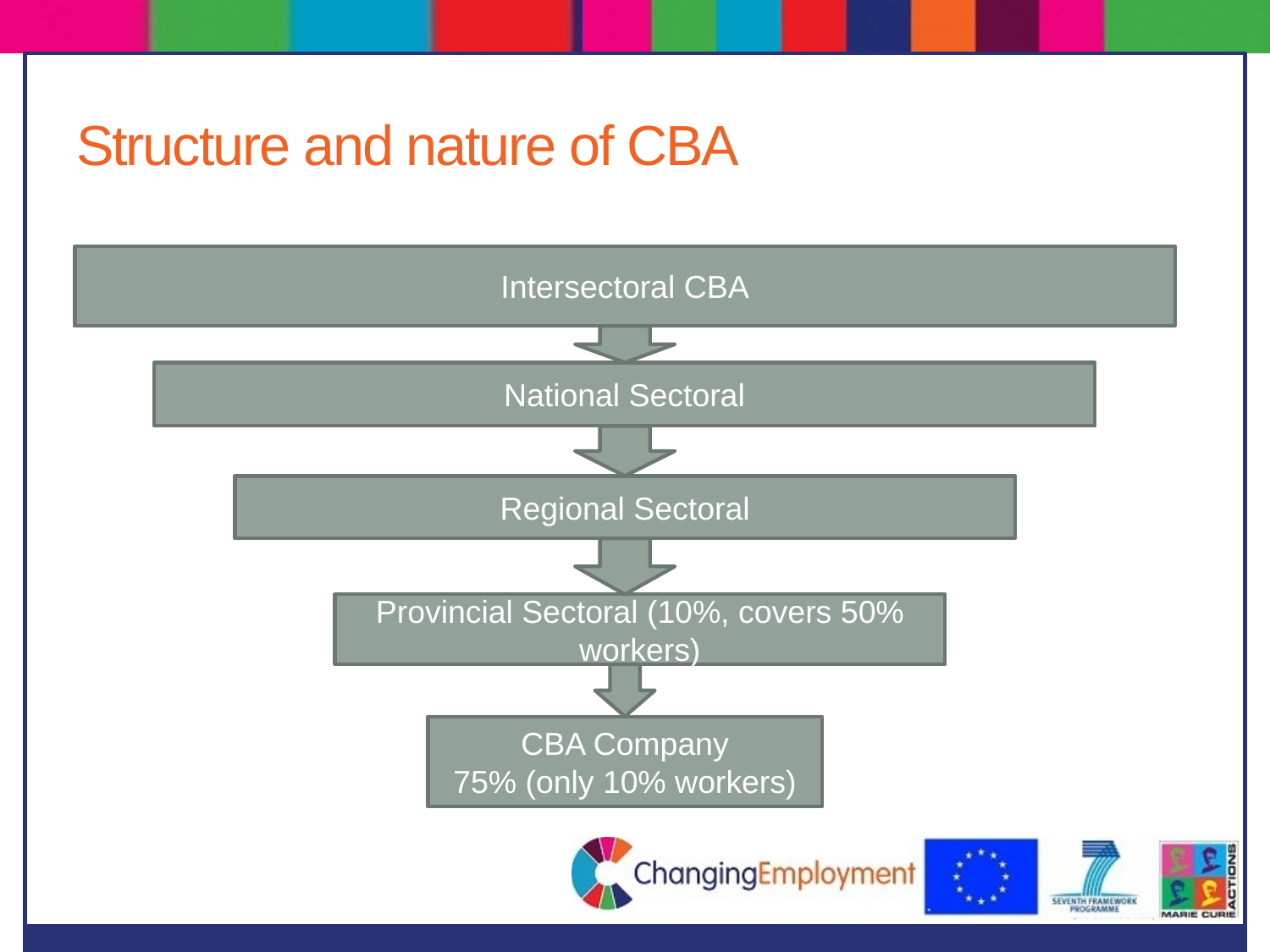

# Structure and nature of CBA

Intersectoral CBA

National Sectoral

Regional Sectoral

Provincial Sectoral (10%, covers 50% workers)

CBA Company
75% (only 10% workers)